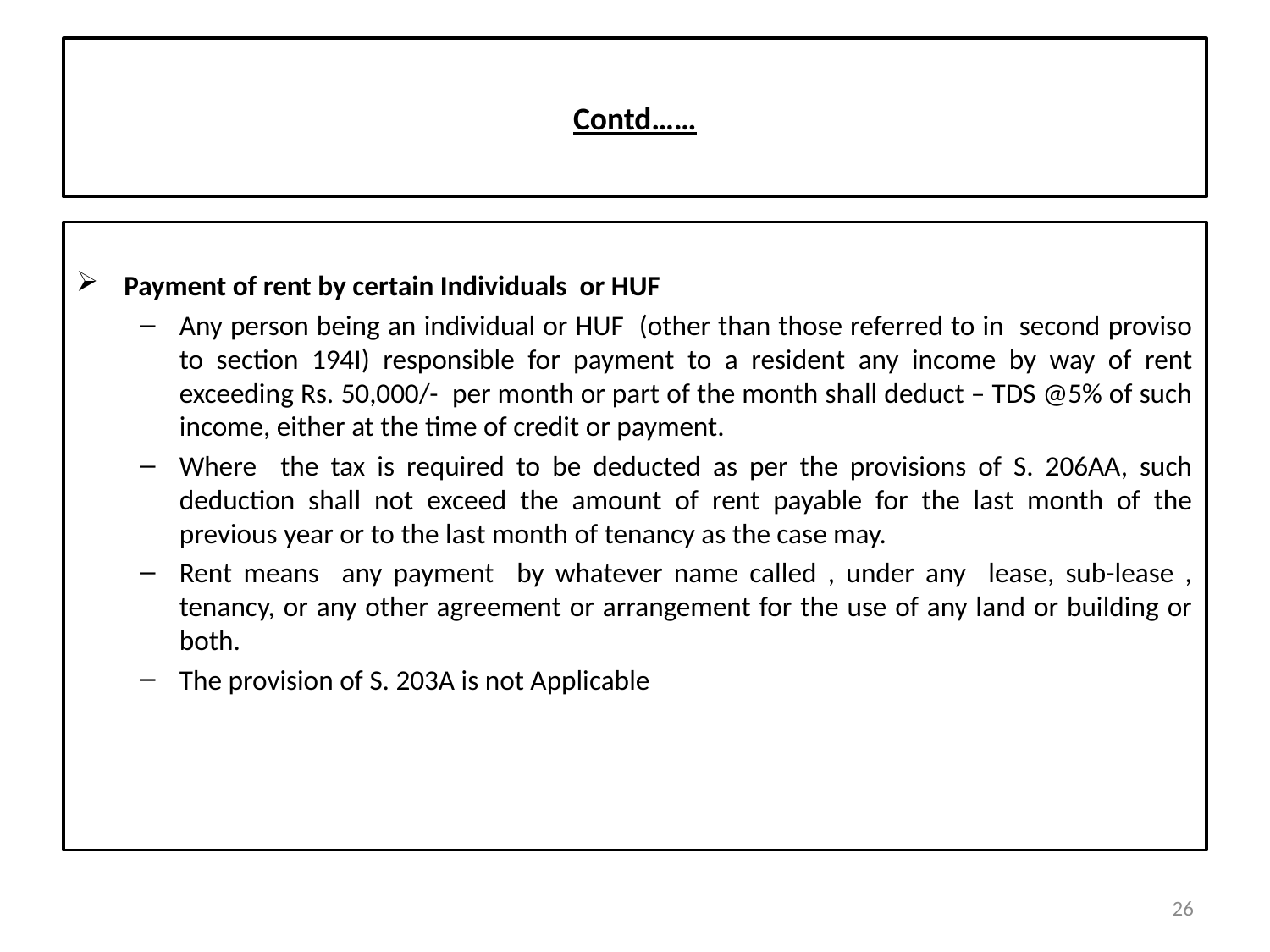

# Contd……

Payment of rent by certain Individuals  or HUF
Any person being an individual or HUF  (other than those referred to in  second proviso to section 194I) responsible for payment to a resident any income by way of rent exceeding Rs. 50,000/-  per month or part of the month shall deduct – TDS @5% of such income, either at the time of credit or payment.
Where  the tax is required to be deducted as per the provisions of S. 206AA, such deduction shall not exceed the amount of rent payable for the last month of the previous year or to the last month of tenancy as the case may.
Rent means  any payment  by whatever name called , under any  lease, sub-lease , tenancy, or any other agreement or arrangement for the use of any land or building or both.
The provision of S. 203A is not Applicable
26